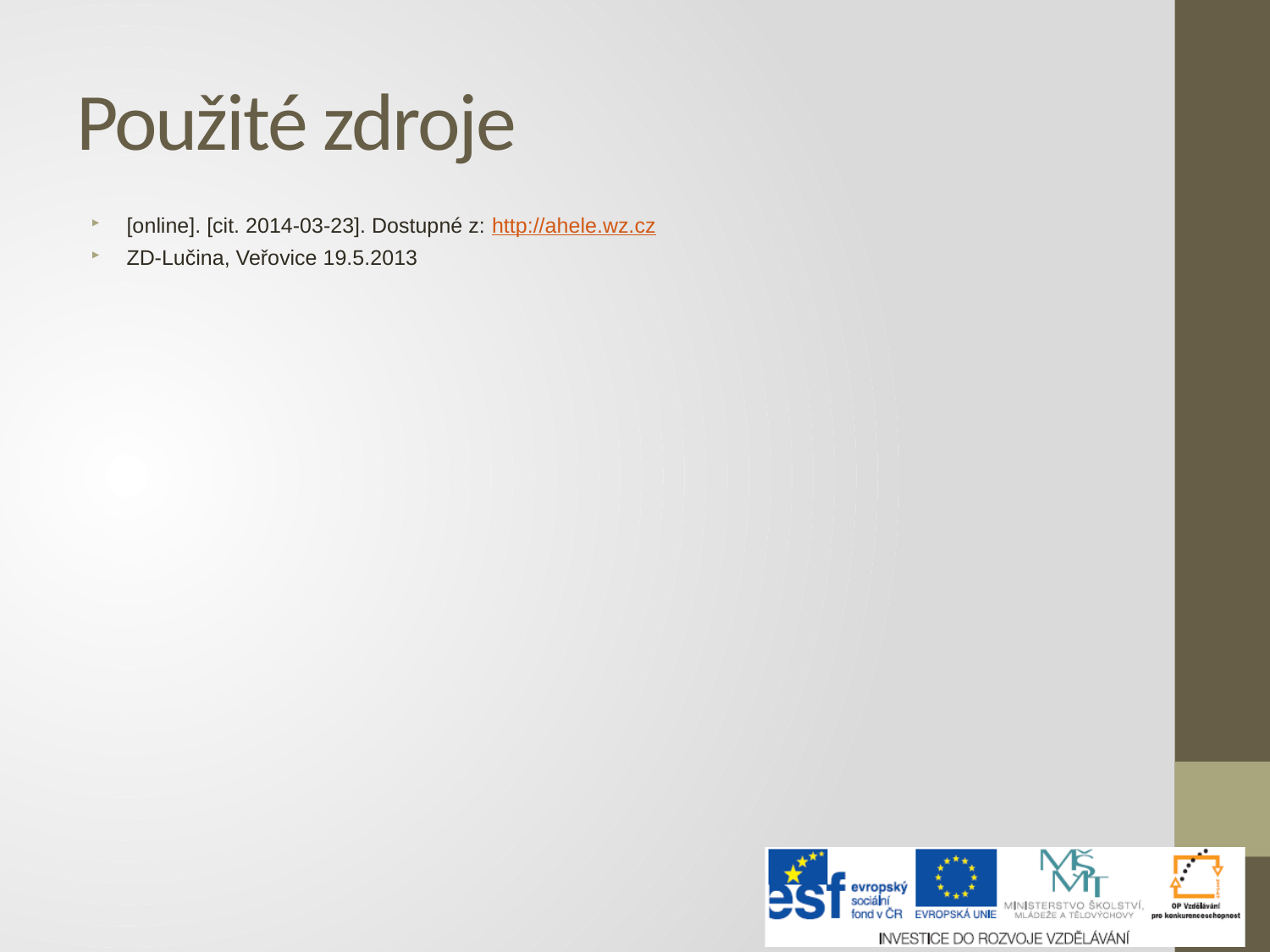

# Použité zdroje
[online]. [cit. 2014-03-23]. Dostupné z: http://ahele.wz.cz
ZD-Lučina, Veřovice 19.5.2013